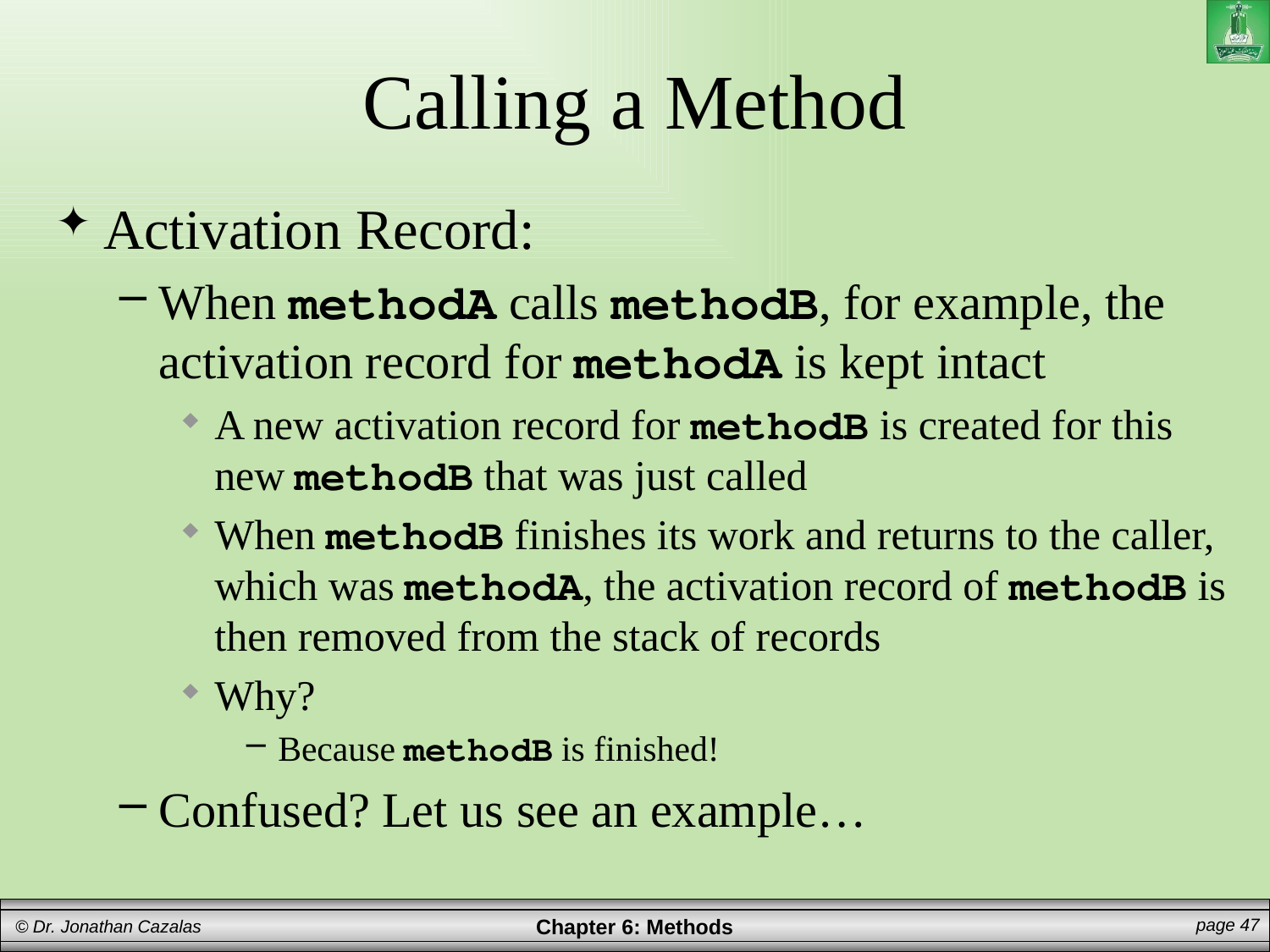

# Calling a Method
Activation Record:
When methodA calls methodB, for example, the activation record for methodA is kept intact
A new activation record for methodB is created for this new methodB that was just called
When methodB finishes its work and returns to the caller, which was methodA, the activation record of methodB is then removed from the stack of records
Why?
Because methodB is finished!
Confused? Let us see an example…